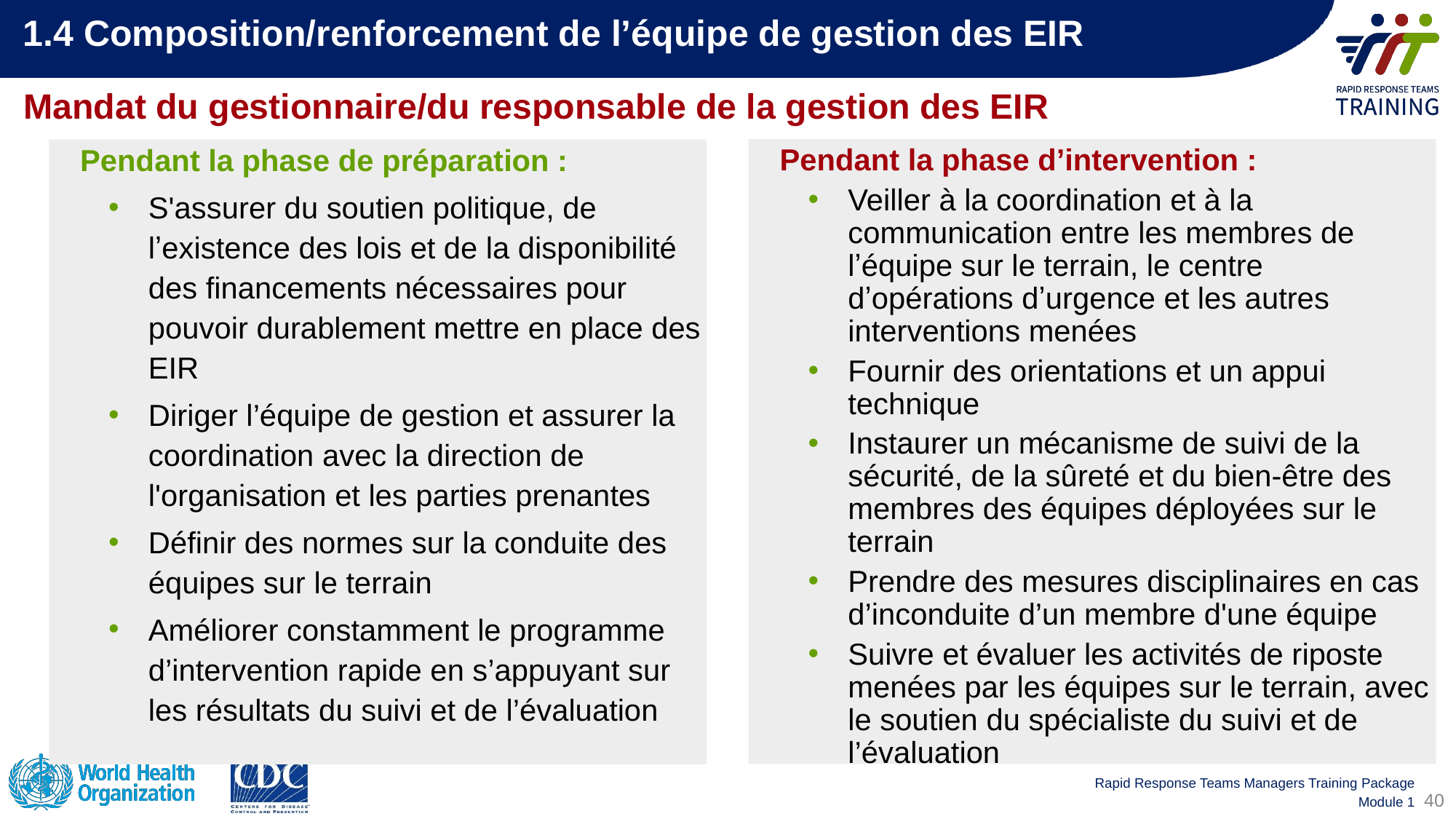

1.4 Composition/renforcement de l’équipe de gestion des EIR
Mandat du gestionnaire/du responsable de la gestion des EIR
Pendant la phase d’intervention :
Veiller à la coordination et à la communication entre les membres de lʼéquipe sur le terrain, le centre dʼopérations dʼurgence et les autres interventions menées
Fournir des orientations et un appui technique
Instaurer un mécanisme de suivi de la sécurité, de la sûreté et du bien-être des membres des équipes déployées sur le terrain
Prendre des mesures disciplinaires en cas d’inconduite d’un membre d'une équipe
Suivre et évaluer les activités de riposte menées par les équipes sur le terrain, avec le soutien du spécialiste du suivi et de l’évaluation

Pendant la phase de préparation :
S'assurer du soutien politique, de lʼexistence des lois et de la disponibilité des financements nécessaires pour pouvoir durablement mettre en place des EIR
Diriger l’équipe de gestion et assurer la coordination avec la direction de l'organisation et les parties prenantes
Définir des normes sur la conduite des équipes sur le terrain
Améliorer constamment le programme d’intervention rapide en s’appuyant sur les résultats du suivi et de l’évaluation

40